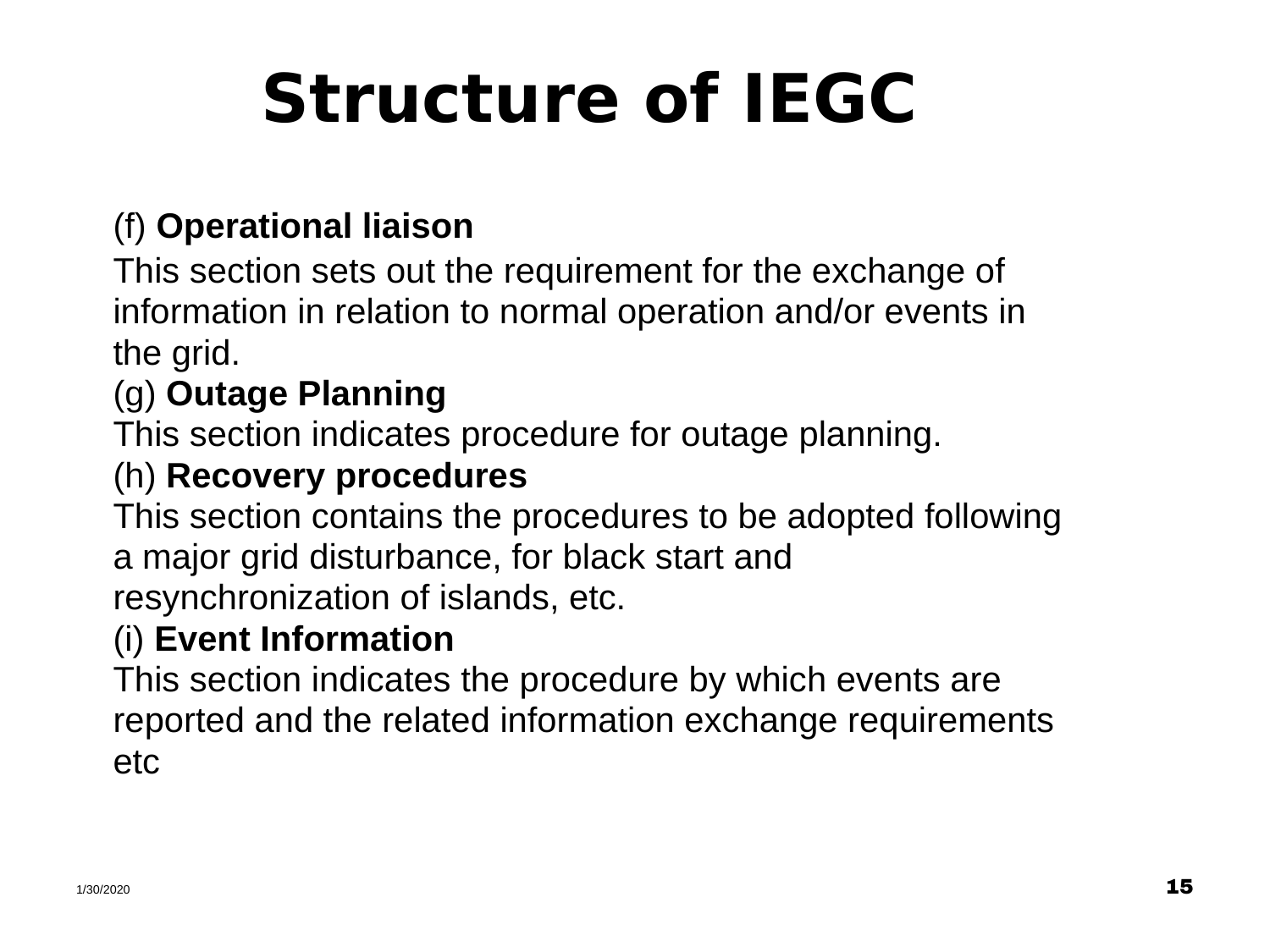

# Structure of IEGC

	(f) Operational liaison
	This section sets out the requirement for the exchange of
	information in relation to normal operation and/or events in
	the grid.
	(g) Outage Planning
	This section indicates procedure for outage planning.
	(h) Recovery procedures
	This section contains the procedures to be adopted following
	a major grid disturbance, for black start and
	resynchronization of islands, etc.
	(i) Event Information
	This section indicates the procedure by which events are
	reported and the related information exchange requirements
	etc
1/30/2020
15